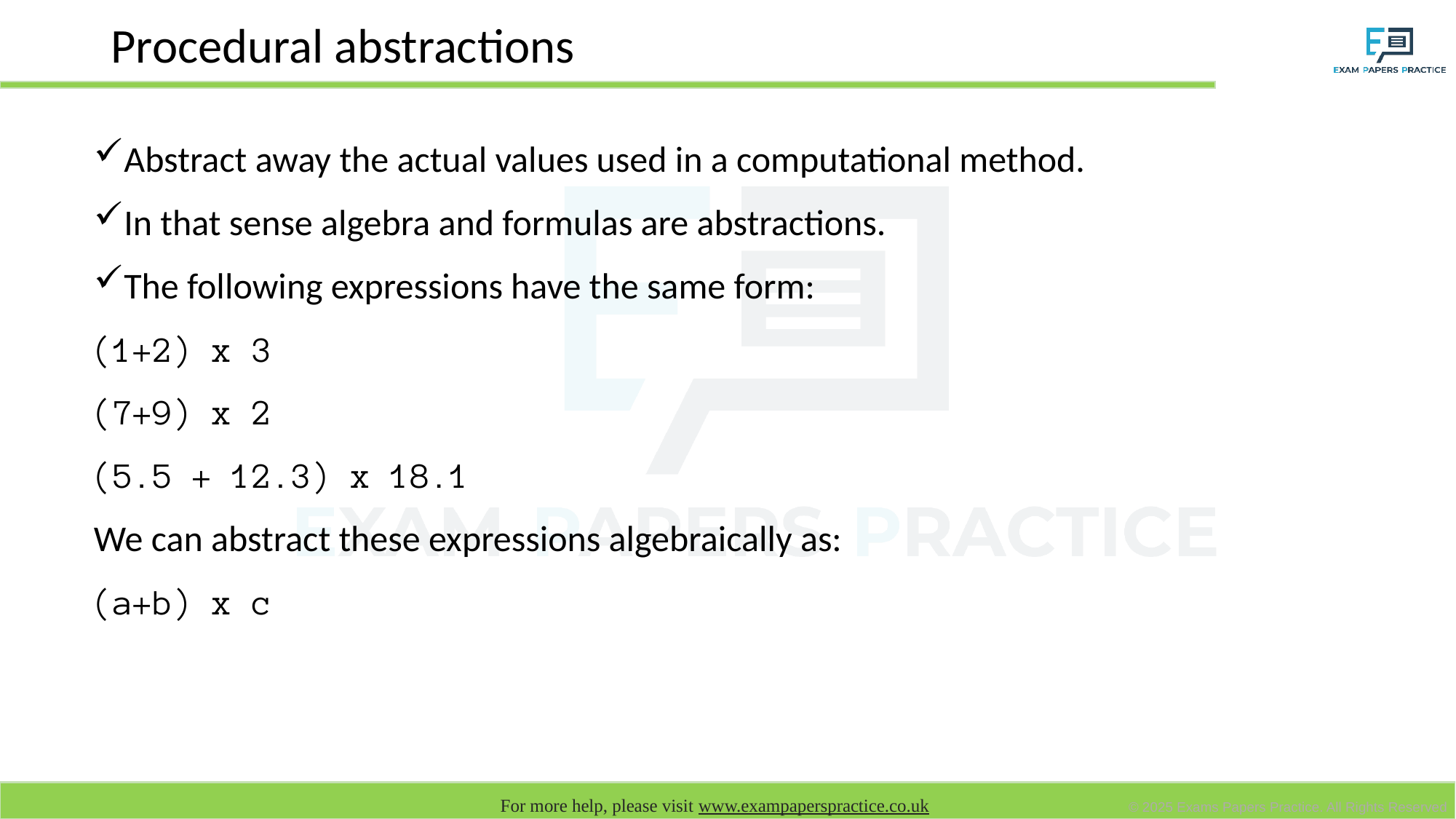

# Procedural abstractions
Abstract away the actual values used in a computational method.
In that sense algebra and formulas are abstractions.
The following expressions have the same form:
(1+2) x 3
(7+9) x 2
(5.5 + 12.3) x 18.1
We can abstract these expressions algebraically as:
(a+b) x c